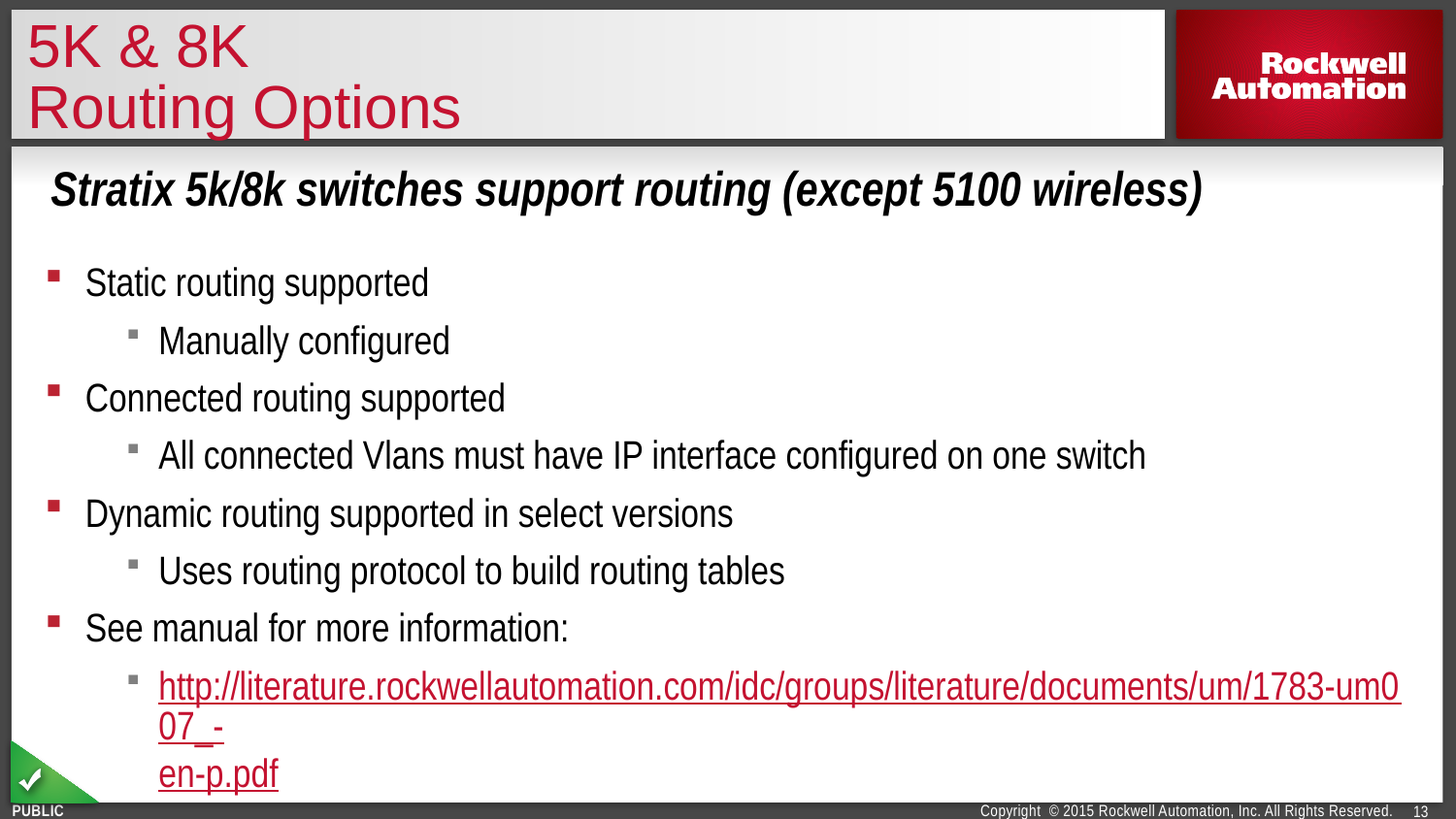

# 5K & 8K Routing Options
Stratix 5k/8k switches support routing (except 5100 wireless)
Static routing supported
Manually configured
Connected routing supported
All connected Vlans must have IP interface configured on one switch
Dynamic routing supported in select versions
Uses routing protocol to build routing tables
See manual for more information:
http://literature.rockwellautomation.com/idc/groups/literature/documents/um/1783-um007_-en-p.pdf

13